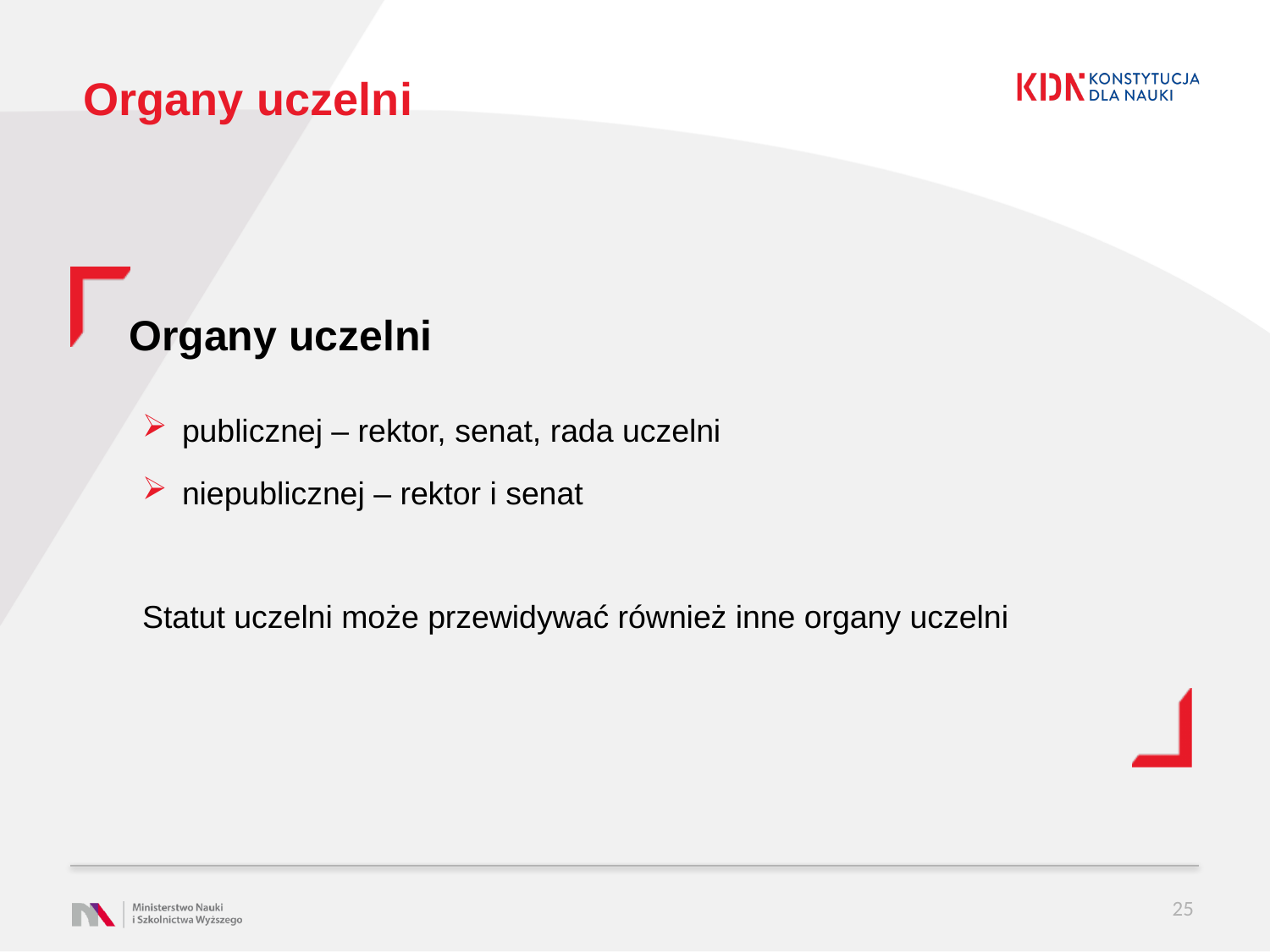

# Organy uczelni
Organy uczelni
publicznej – rektor, senat, rada uczelni
niepublicznej – rektor i senat

Statut uczelni może przewidywać również inne organy uczelni
25